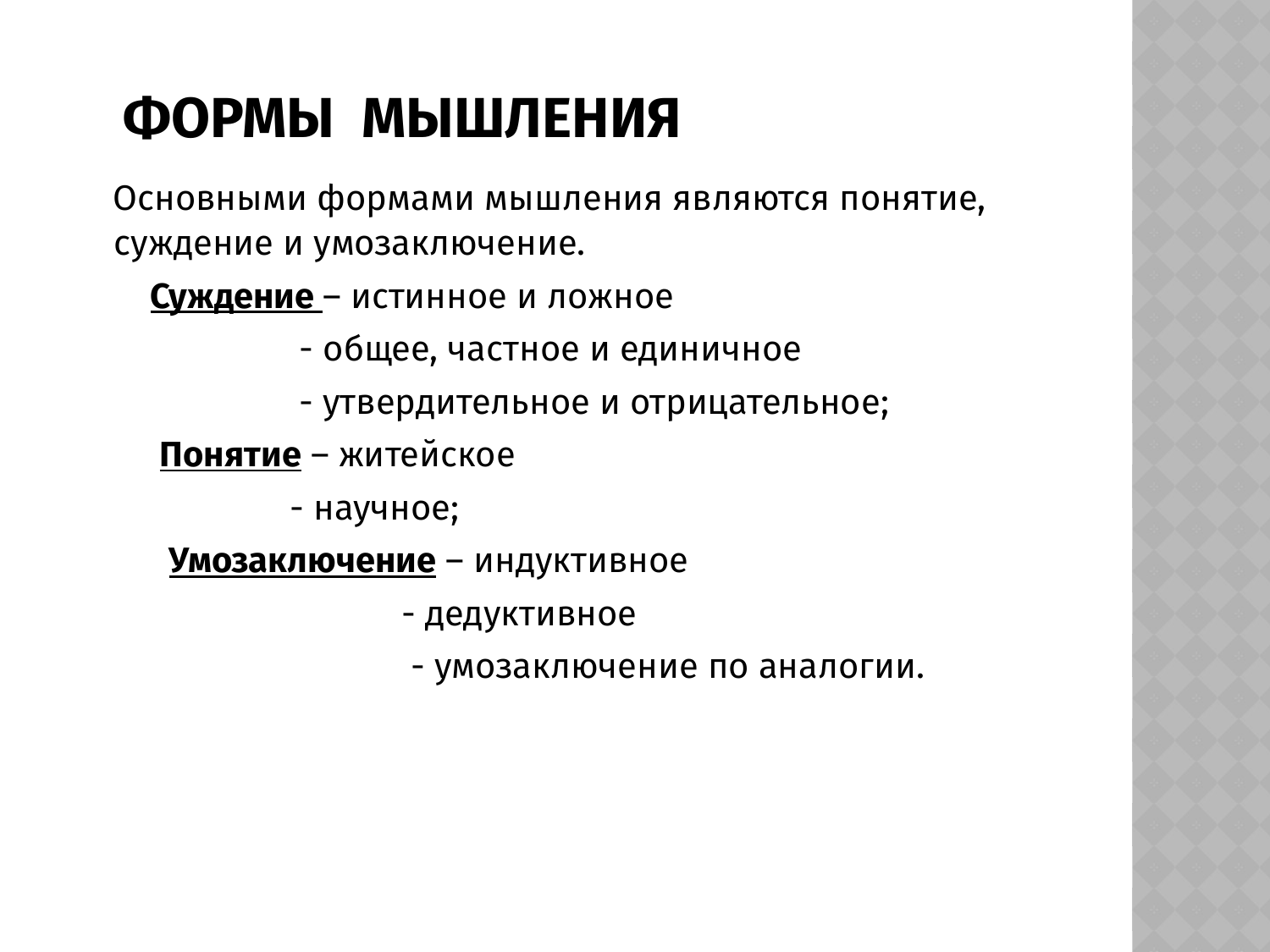

# Формы  мышления
   Основными формами мышления являются понятие, суждение и умозаключение.
        Суждение – истинное и ложное
                        - общее, частное и единичное
                        - утвердительное и отрицательное;
         Понятие – житейское
                       - научное;
          Умозаключение – индуктивное
                                   - дедуктивное
                                    - умозаключение по аналогии.